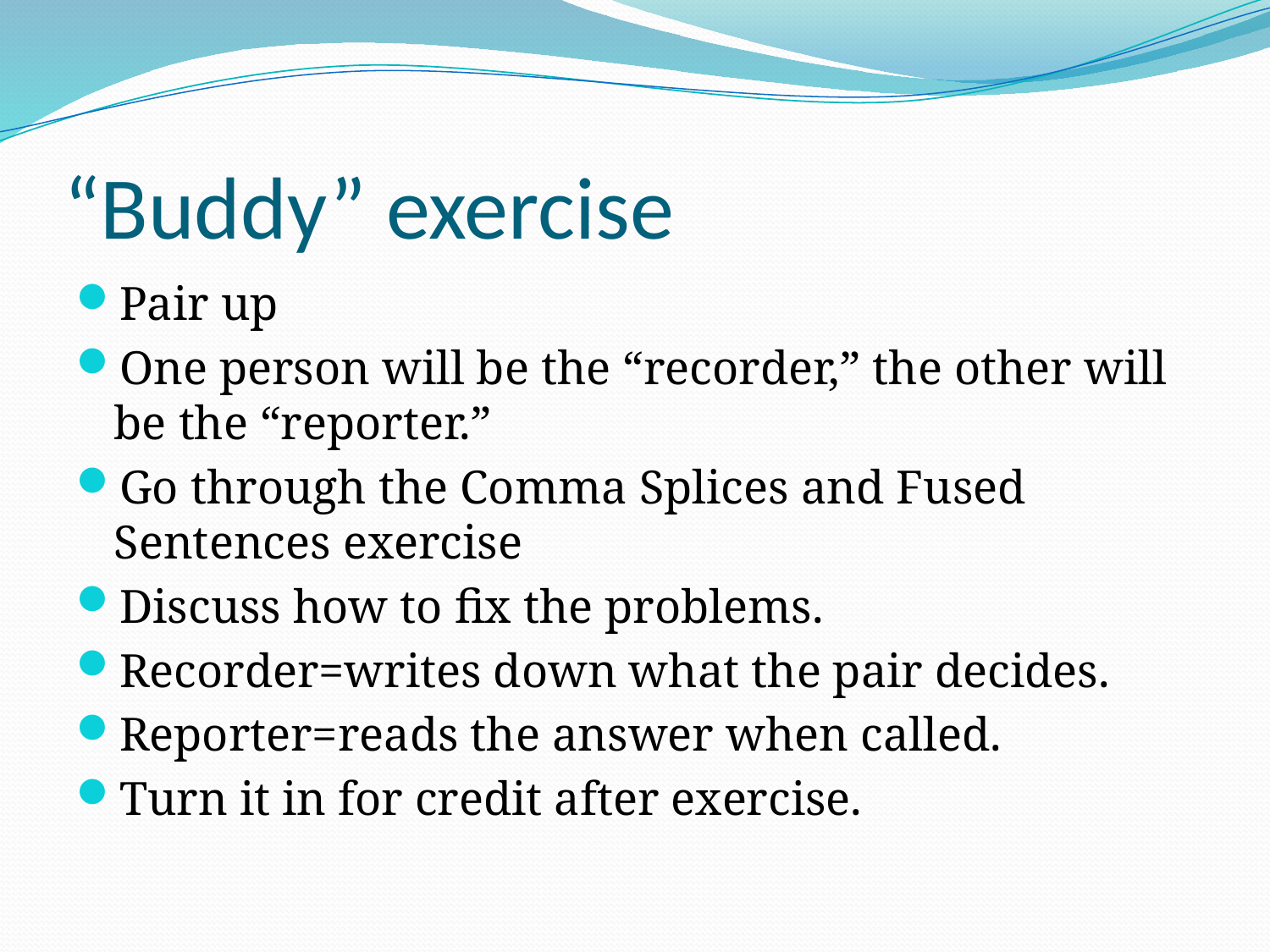

# “Buddy” exercise
Pair up
One person will be the “recorder,” the other will be the “reporter.”
Go through the Comma Splices and Fused Sentences exercise
Discuss how to fix the problems.
Recorder=writes down what the pair decides.
Reporter=reads the answer when called.
Turn it in for credit after exercise.